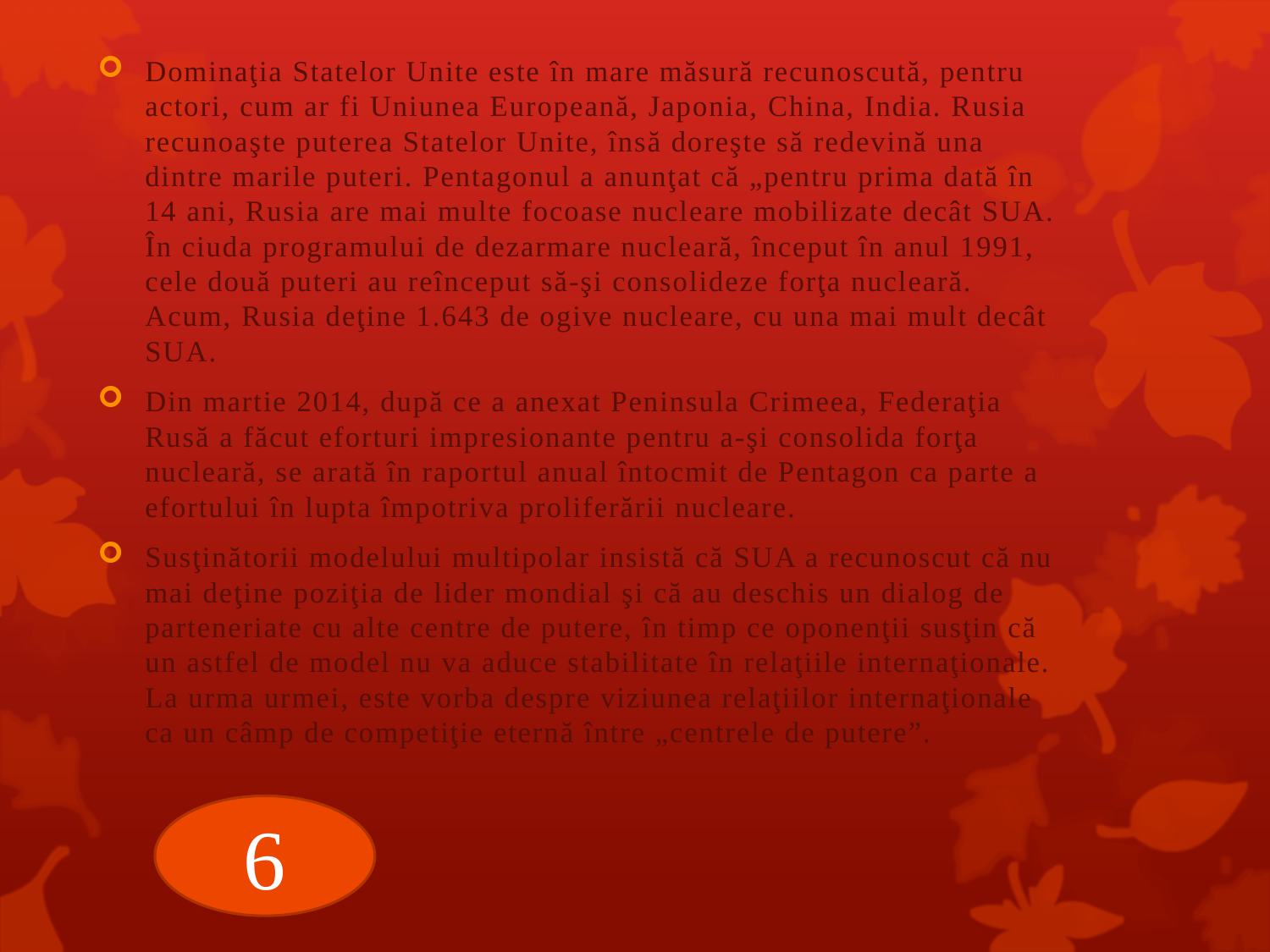

Dominaţia Statelor Unite este în mare măsură recunoscută, pentru actori, cum ar fi Uniunea Europeană, Japonia, China, India. Rusia recunoaşte puterea Statelor Unite, însă doreşte să redevină una dintre marile puteri. Pentagonul a anunţat că „pentru prima dată în 14 ani, Rusia are mai multe focoase nucleare mobilizate decât SUA. În ciuda programului de dezarmare nucleară, început în anul 1991, cele două puteri au reînceput să-şi consolideze forţa nucleară. Acum, Rusia deţine 1.643 de ogive nucleare, cu una mai mult decât SUA.
Din martie 2014, după ce a anexat Peninsula Crimeea, Federaţia Rusă a făcut eforturi impresionante pentru a-şi consolida forţa nucleară, se arată în raportul anual întocmit de Pentagon ca parte a efortului în lupta împotriva proliferării nucleare.
Susţinătorii modelului multipolar insistă că SUA a recunoscut că nu mai deţine poziţia de lider mondial şi că au deschis un dialog de parteneriate cu alte centre de putere, în timp ce oponenţii susţin că un astfel de model nu va aduce stabilitate în relaţiile internaţionale. La urma urmei, este vorba despre viziunea relaţiilor internaţionale ca un câmp de competiţie eternă între „centrele de putere”.

6